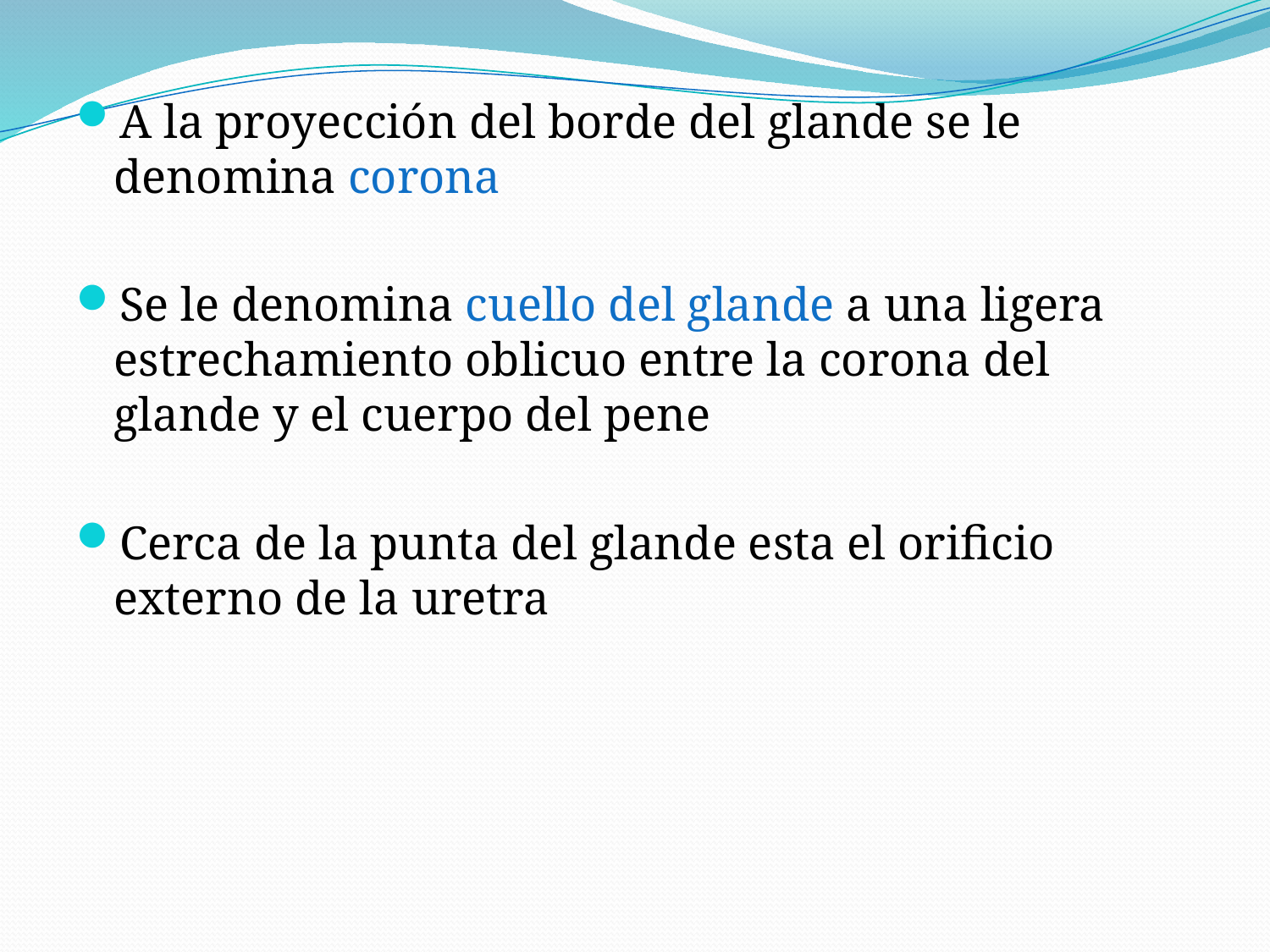

A la proyección del borde del glande se le denomina corona

Se le denomina cuello del glande a una ligera estrechamiento oblicuo entre la corona del glande y el cuerpo del pene

Cerca de la punta del glande esta el orificio externo de la uretra